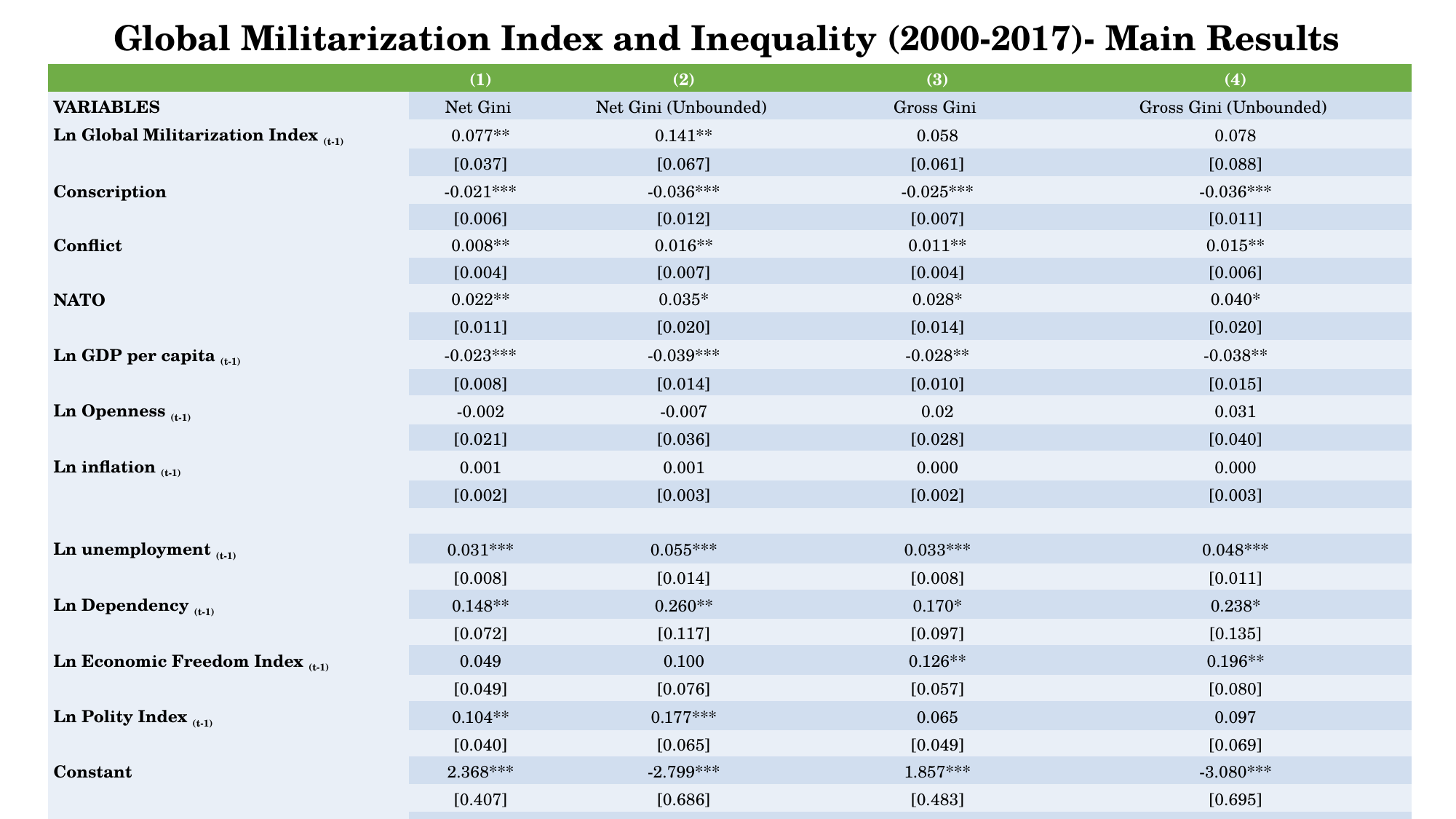

# Global Militarization Index and Inequality (2000-2017)- Main Results
|  | (1) | (2) | (3) | (4) |
| --- | --- | --- | --- | --- |
| VARIABLES | Net Gini | Net Gini (Unbounded) | Gross Gini | Gross Gini (Unbounded) |
| Ln Global Militarization Index (t-1) | 0.077\*\* | 0.141\*\* | 0.058 | 0.078 |
|  | [0.037] | [0.067] | [0.061] | [0.088] |
| Conscription | -0.021\*\*\* | -0.036\*\*\* | -0.025\*\*\* | -0.036\*\*\* |
|  | [0.006] | [0.012] | [0.007] | [0.011] |
| Conflict | 0.008\*\* | 0.016\*\* | 0.011\*\* | 0.015\*\* |
|  | [0.004] | [0.007] | [0.004] | [0.006] |
| NATO | 0.022\*\* | 0.035\* | 0.028\* | 0.040\* |
|  | [0.011] | [0.020] | [0.014] | [0.020] |
| Ln GDP per capita (t-1) | -0.023\*\*\* | -0.039\*\*\* | -0.028\*\* | -0.038\*\* |
|  | [0.008] | [0.014] | [0.010] | [0.015] |
| Ln Openness (t-1) | -0.002 | -0.007 | 0.02 | 0.031 |
|  | [0.021] | [0.036] | [0.028] | [0.040] |
| Ln inflation (t-1) | 0.001 | 0.001 | 0.000 | 0.000 |
|  | [0.002] | [0.003] | [0.002] | [0.003] |
|  |  |  |  |  |
| Ln unemployment (t-1) | 0.031\*\*\* | 0.055\*\*\* | 0.033\*\*\* | 0.048\*\*\* |
|  | [0.008] | [0.014] | [0.008] | [0.011] |
| Ln Dependency (t-1) | 0.148\*\* | 0.260\*\* | 0.170\* | 0.238\* |
|  | [0.072] | [0.117] | [0.097] | [0.135] |
| Ln Economic Freedom Index (t-1) | 0.049 | 0.100 | 0.126\*\* | 0.196\*\* |
|  | [0.049] | [0.076] | [0.057] | [0.080] |
| Ln Polity Index (t-1) | 0.104\*\* | 0.177\*\*\* | 0.065 | 0.097 |
|  | [0.040] | [0.065] | [0.049] | [0.069] |
| Constant | 2.368\*\*\* | -2.799\*\*\* | 1.857\*\*\* | -3.080\*\*\* |
|  | [0.407] | [0.686] | [0.483] | [0.695] |
| Linear Time Trend | YES | YES | YES | YES |
|  |  |  |  |  |
| Observations | 559 | 559 | 559 | 559 |
| R-squared within | 0.435 | 0.437 | 0.424 | 0.429 |
| R-squared between | 0.205 | 0.234 | 0.173 | 0.140 |
| R-squared overall | 0.210 | 0.238 | 0.175 | 0.145 |
| Number of Countries | 40 | 40 | 40 | 40 |